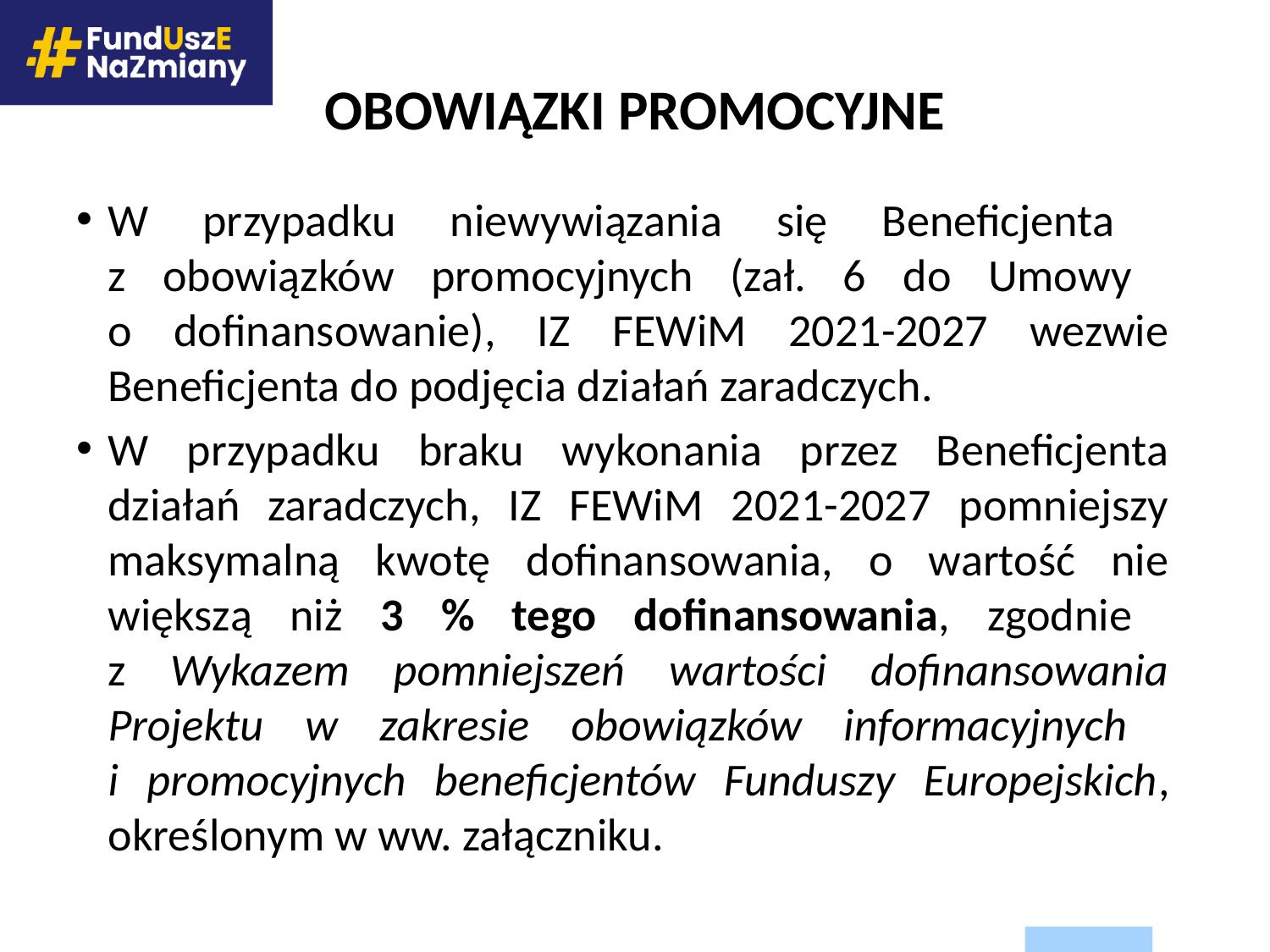

# OBOWIĄZKI PROMOCYJNE
W przypadku niewywiązania się Beneficjenta
z obowiązków promocyjnych (zał. 6 do Umowy
o dofinansowanie), IZ FEWiM 2021-2027 wezwie Beneficjenta do podjęcia działań zaradczych.
W przypadku braku wykonania przez Beneficjenta działań zaradczych, IZ FEWiM 2021-2027 pomniejszy maksymalną kwotę dofinansowania, o wartość nie większą niż 3 % tego dofinansowania, zgodnie
z Wykazem pomniejszeń wartości dofinansowania Projektu w zakresie obowiązków informacyjnych
i promocyjnych beneficjentów Funduszy Europejskich, określonym w ww. załączniku.